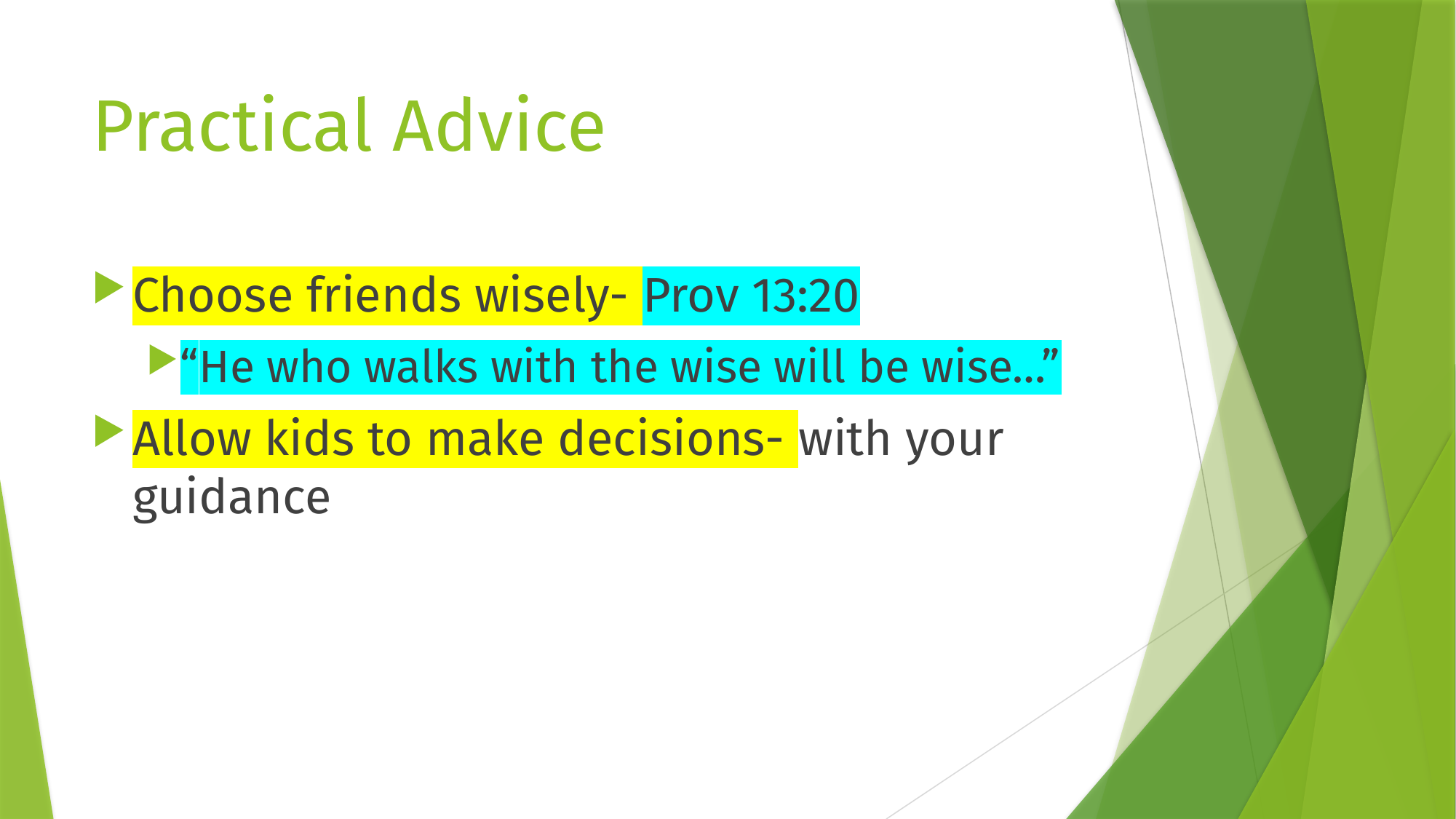

# Practical Advice
Choose friends wisely- Prov 13:20
“He who walks with the wise will be wise…”
Allow kids to make decisions- with your guidance